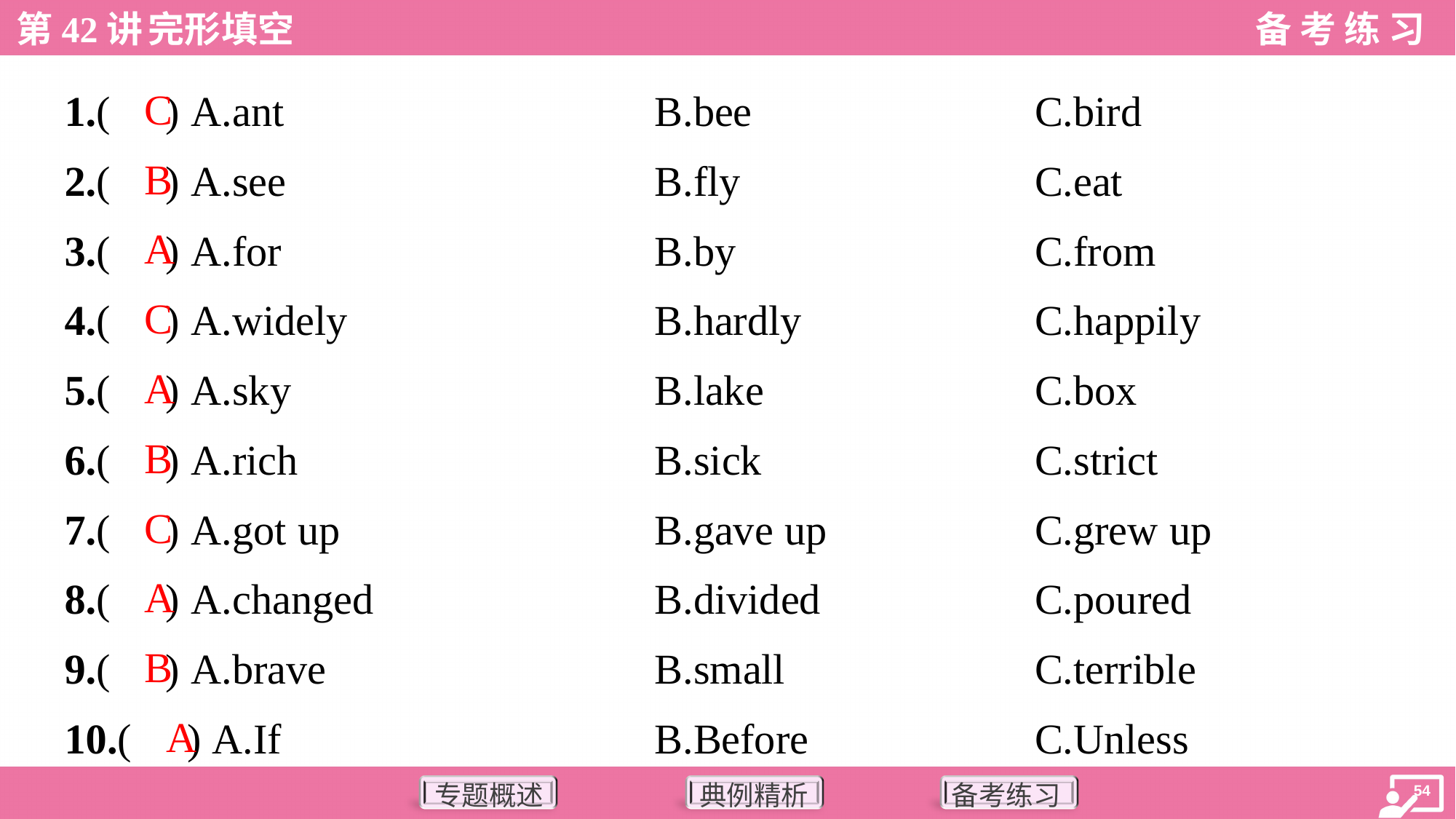

C
1.(     ) A.ant	B.bee	C.bird
B
2.(     ) A.see	B.fly	C.eat
A
3.(     ) A.for	B.by	C.from
C
4.(     ) A.widely	B.hardly	C.happily
A
5.(     ) A.sky	B.lake	C.box
B
6.(     ) A.rich	B.sick	C.strict
C
7.(     ) A.got up	B.gave up	C.grew up
A
8.(     ) A.changed	B.divided	C.poured
B
9.(     ) A.brave	B.small	C.terrible
A
10.(     ) A.If	B.Before	C.Unless